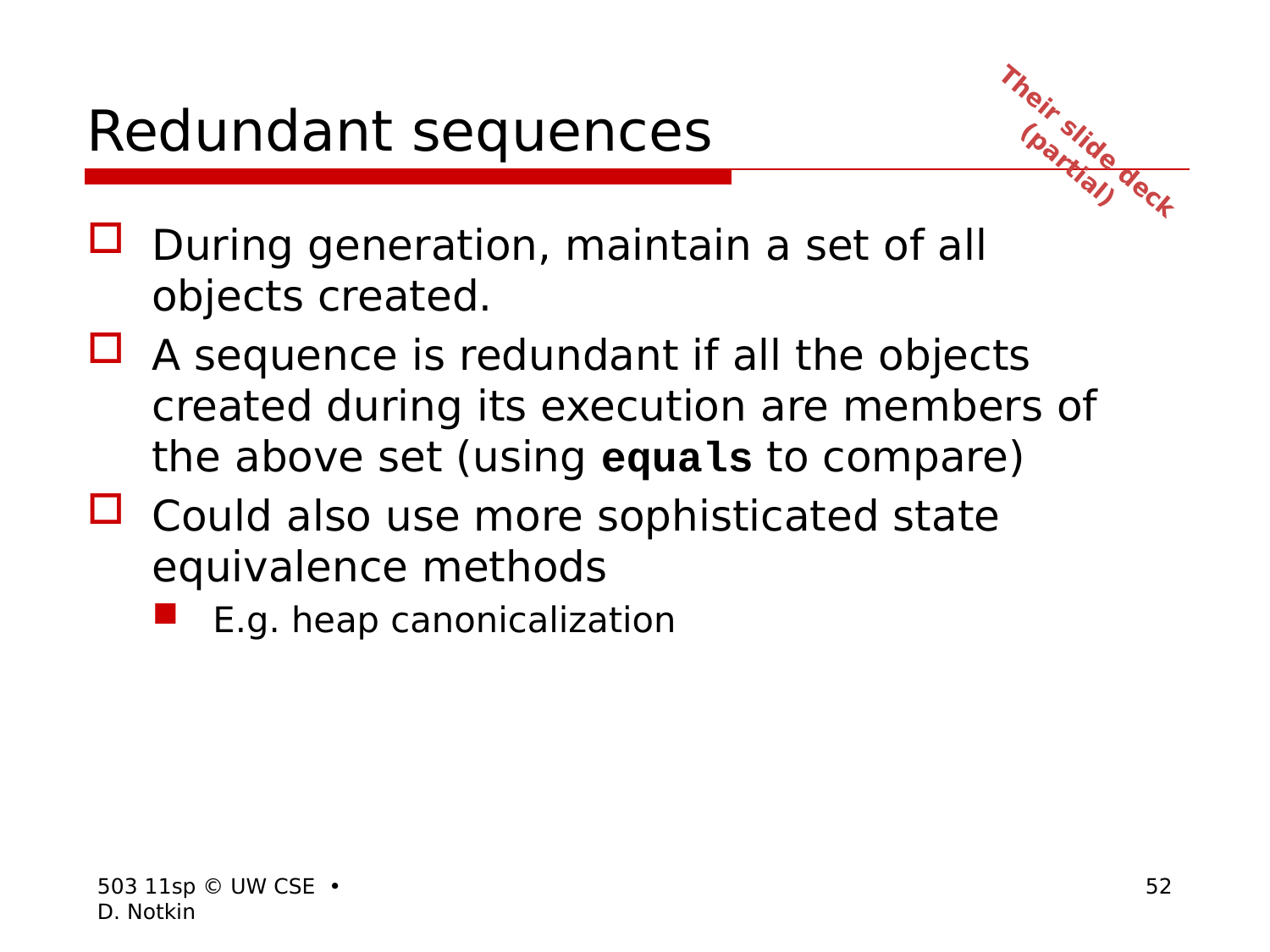

# Redundant sequences
Their slide deck
(partial)
During generation, maintain a set of all objects created.
A sequence is redundant if all the objects created during its execution are members of the above set (using equals to compare)
Could also use more sophisticated state equivalence methods
E.g. heap canonicalization
503 11sp © UW CSE  • D. Notkin
52